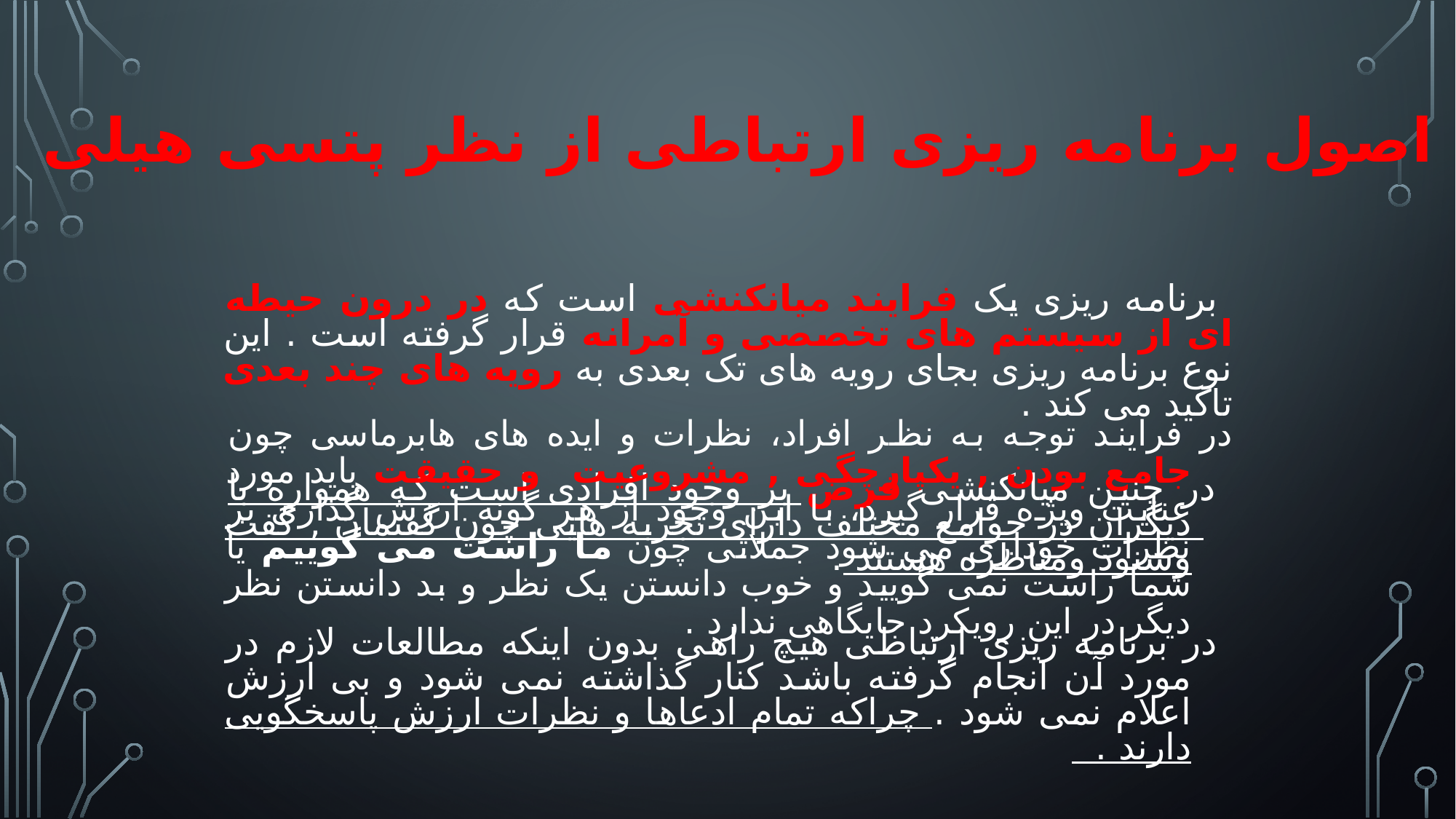

اصول برنامه ریزی ارتباطی از نظر پتسی هیلی

 برنامه ریزی یک فرایند میانکنشی است که در درون حیطه ای از سیستم های تخصصی و آمرانه قرار گرفته است . این نوع برنامه ریزی بجای رویه های تک بعدی به رویه های چند بعدی تاکید می کند .

 در چنین میانکنشی فرض بر وجود افرادی است که همواره با دیگران در جوامع مختلف دارای تجربه هایی چون گفتمان , گفت وشنود ومناظره هستند .

 در برنامه ریزی ارتباطی هیچ راهی بدون اینکه مطالعات لازم در مورد آن انجام گرفته باشد کنار گذاشته نمی شود و بی ارزش اعلام نمی شود . چراکه تمام ادعاها و نظرات ارزش پاسخگویی دارند .

در فرایند توجه به نظر افراد، نظرات و ایده های هابرماسی چون جامع بودن , یکپارچگی , مشروعیت  و حقیقت باید مورد عنایت ویژه قرار گیرد، با این وجود از هر گونه ارزش گذاری بر نظرات خوداری می شود جملاتی چون ما راست می گوییم یا شما راست نمی گویید و خوب دانستن یک نظر و بد دانستن نظر دیگر در این رویکرد جایگاهی ندارد .